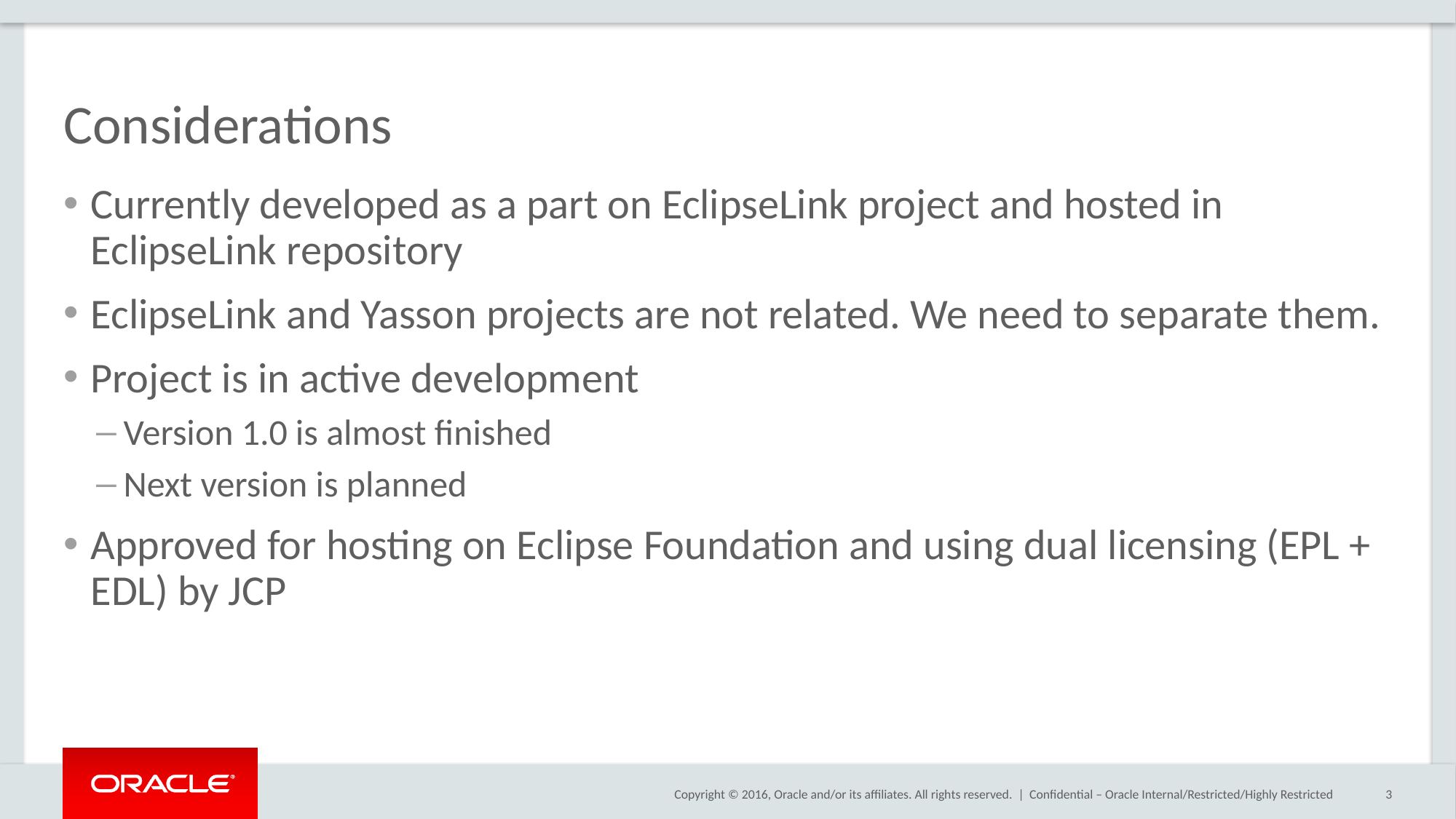

# Considerations
Currently developed as a part on EclipseLink project and hosted in EclipseLink repository
EclipseLink and Yasson projects are not related. We need to separate them.
Project is in active development
Version 1.0 is almost finished
Next version is planned
Approved for hosting on Eclipse Foundation and using dual licensing (EPL + EDL) by JCP

Confidential – Oracle Internal/Restricted/Highly Restricted
3